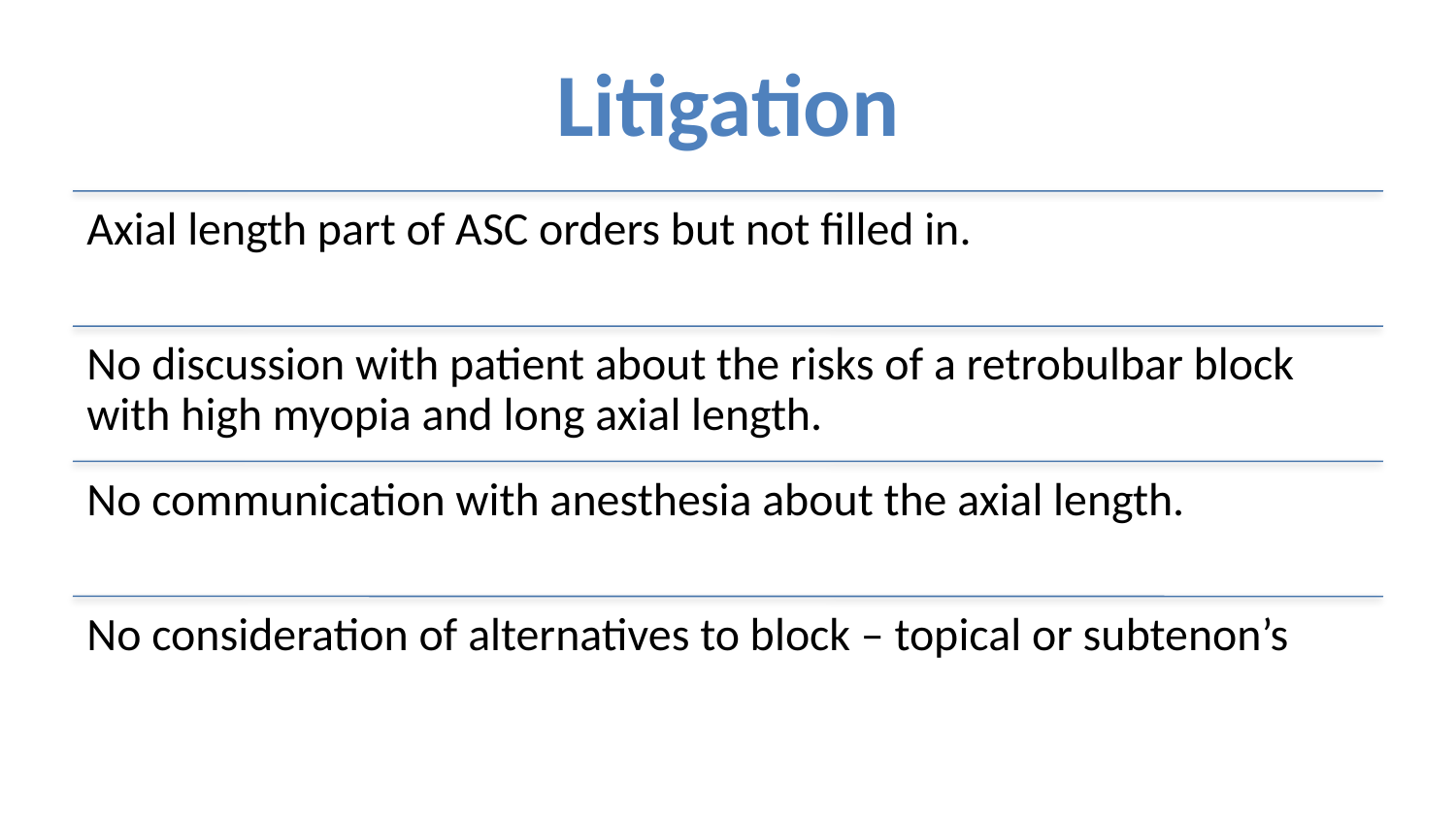

# Litigation
Axial length part of ASC orders but not filled in.
No discussion with patient about the risks of a retrobulbar block with high myopia and long axial length.
No communication with anesthesia about the axial length.
No consideration of alternatives to block – topical or subtenon’s